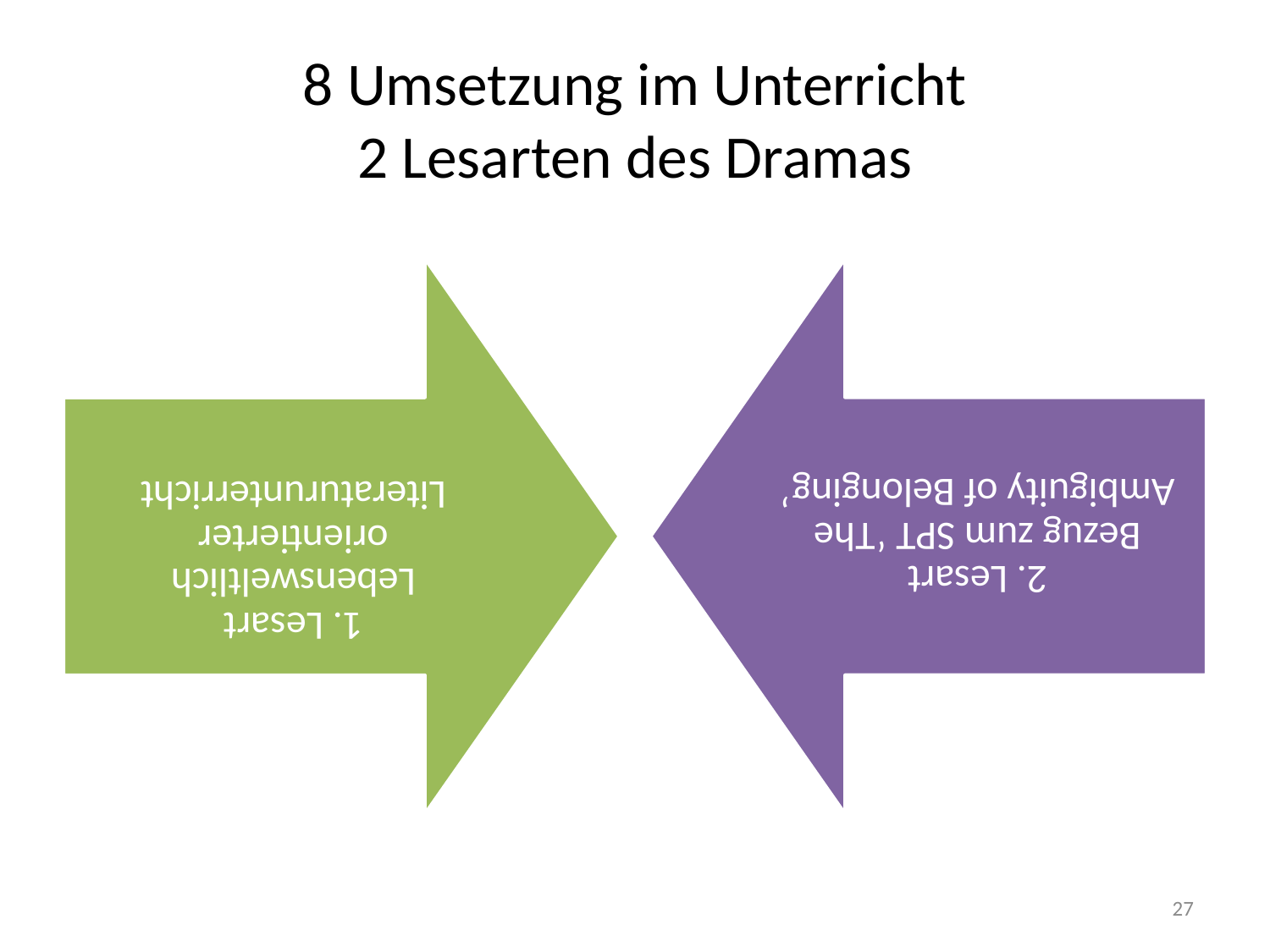

# 8 Umsetzung im Unterricht 2 Lesarten des Dramas
1. Lesart
Lebensweltlich orientierter Literaturunterricht
2. Lesart
Bezug zum SPT ‘The Ambiguity of Belonging’
27